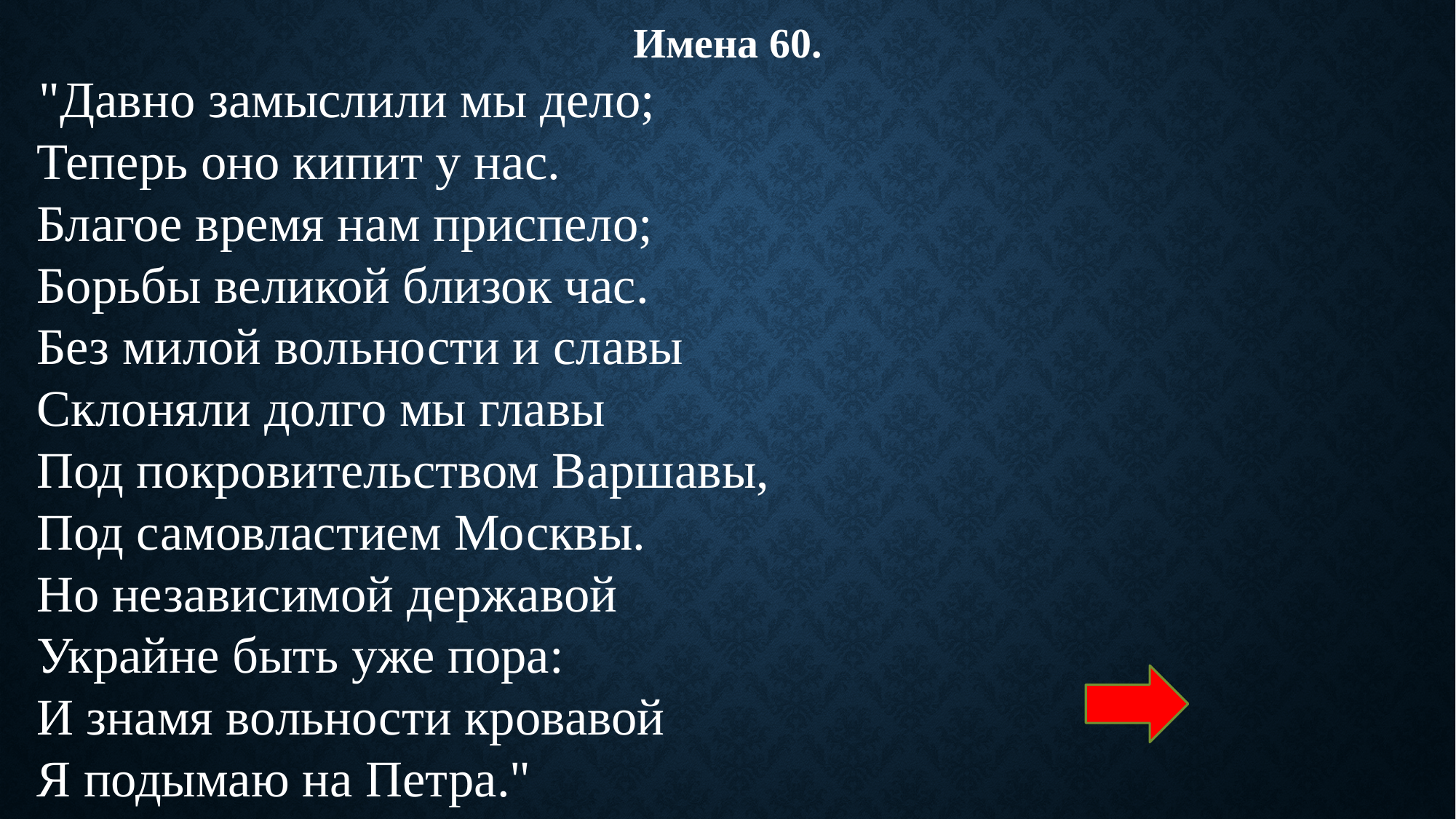

Имена 60.
   "Давно замыслили мы дело;
Теперь оно кипит у нас.
Благое время нам приспело;
Борьбы великой близок час.
Без милой вольности и славы
Склоняли долго мы главы
Под покровительством Варшавы,
Под самовластием Москвы.
Но независимой державой
Украйне быть уже пора:
И знамя вольности кровавой
Я подымаю на Петра."